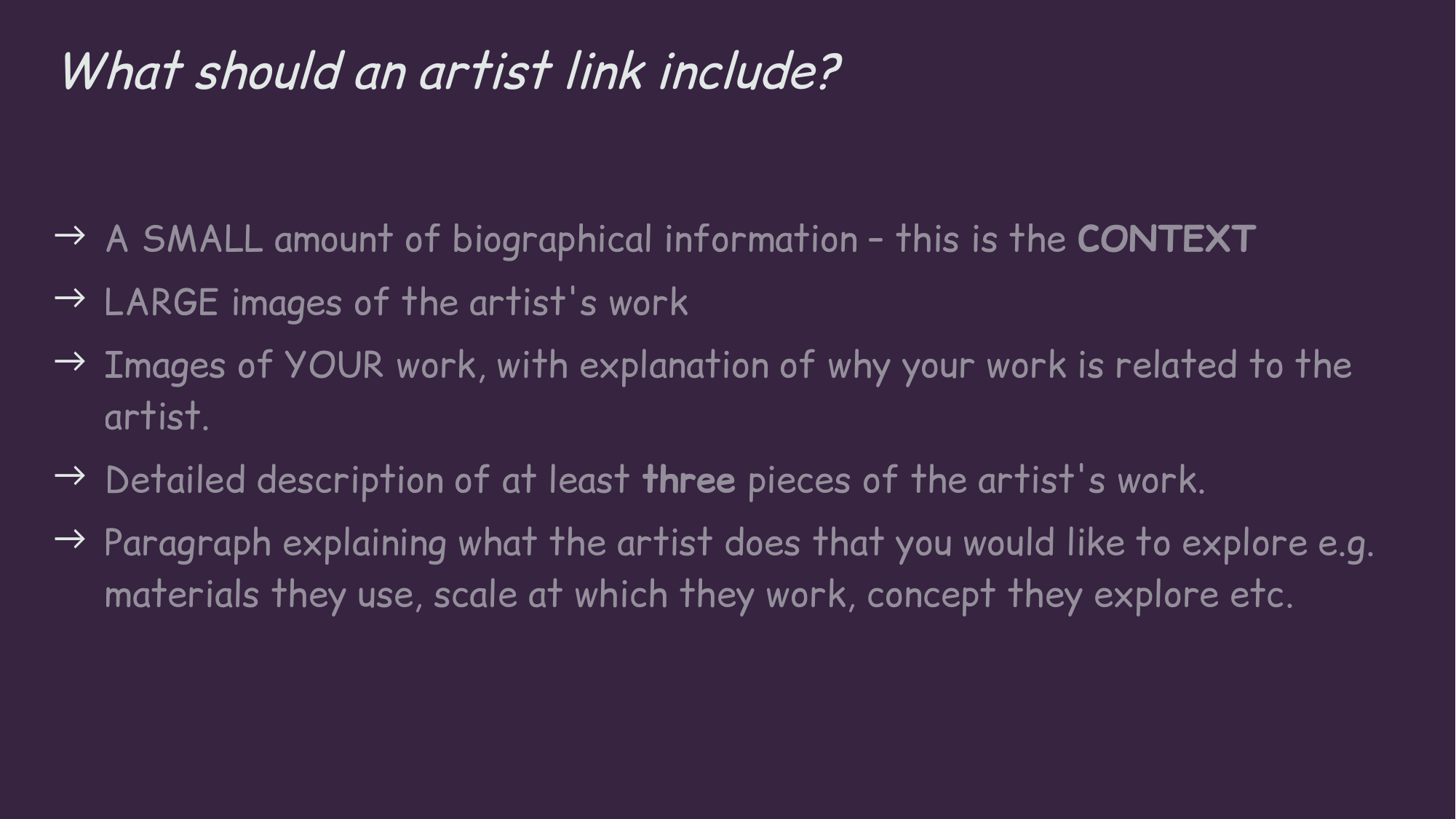

# What should an artist link include?
A SMALL amount of biographical information – this is the CONTEXT
LARGE images of the artist's work
Images of YOUR work, with explanation of why your work is related to the artist.
Detailed description of at least three pieces of the artist's work.
Paragraph explaining what the artist does that you would like to explore e.g. materials they use, scale at which they work, concept they explore etc.